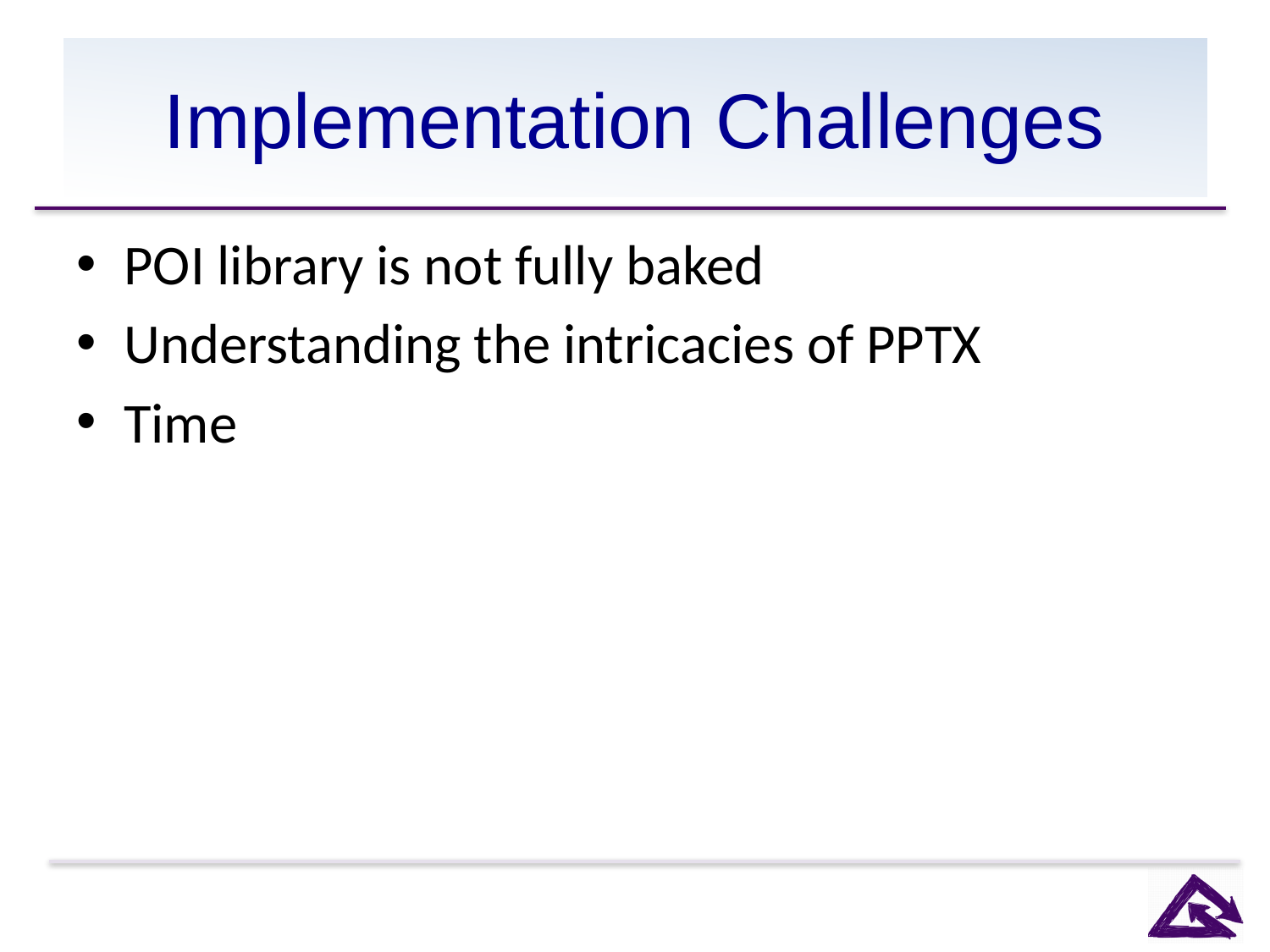

# Implementation Challenges
POI library is not fully baked
Understanding the intricacies of PPTX
Time